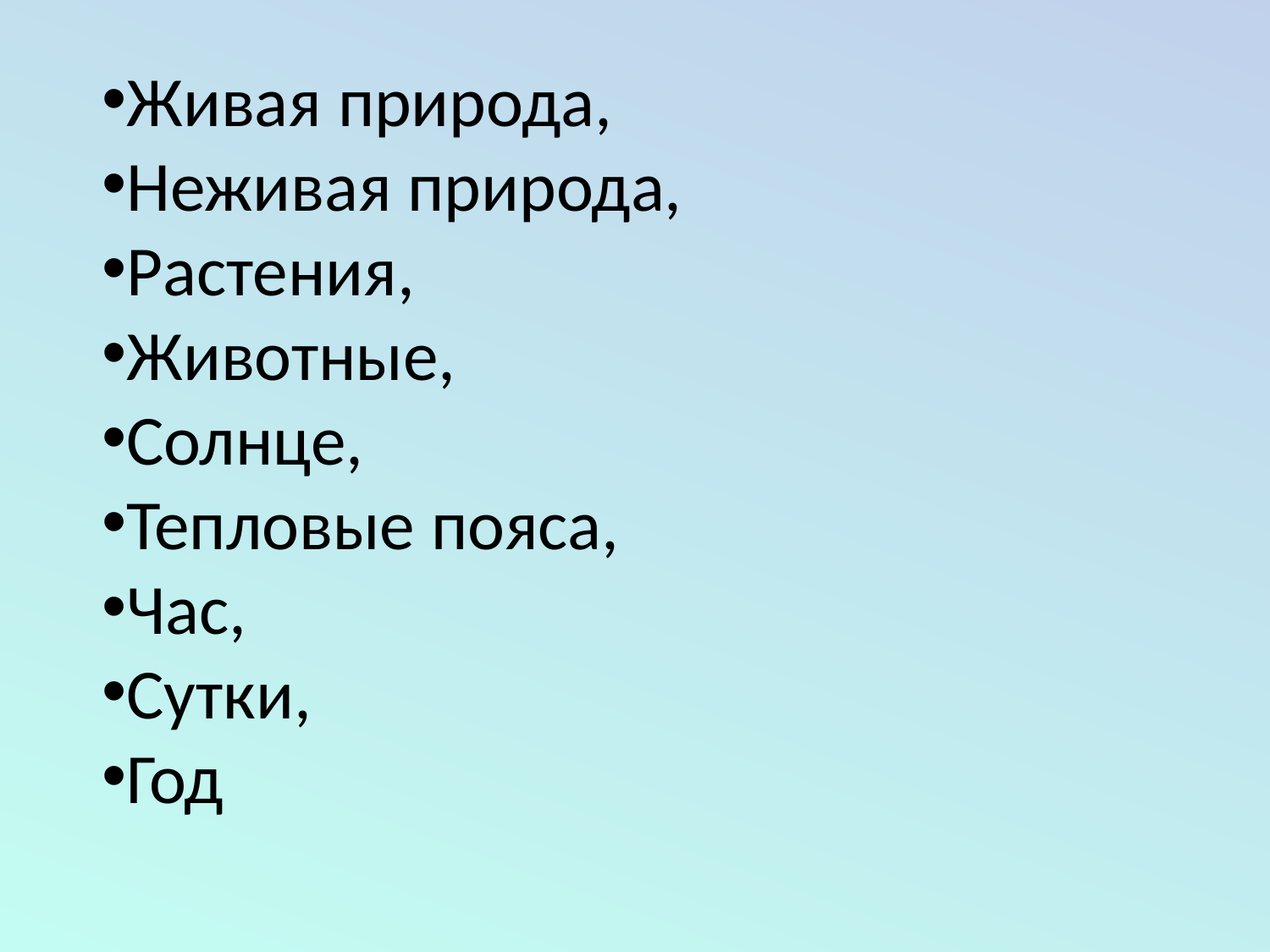

Живая природа,
Неживая природа,
Растения,
Животные,
Солнце,
Тепловые пояса,
Час,
Сутки,
Год